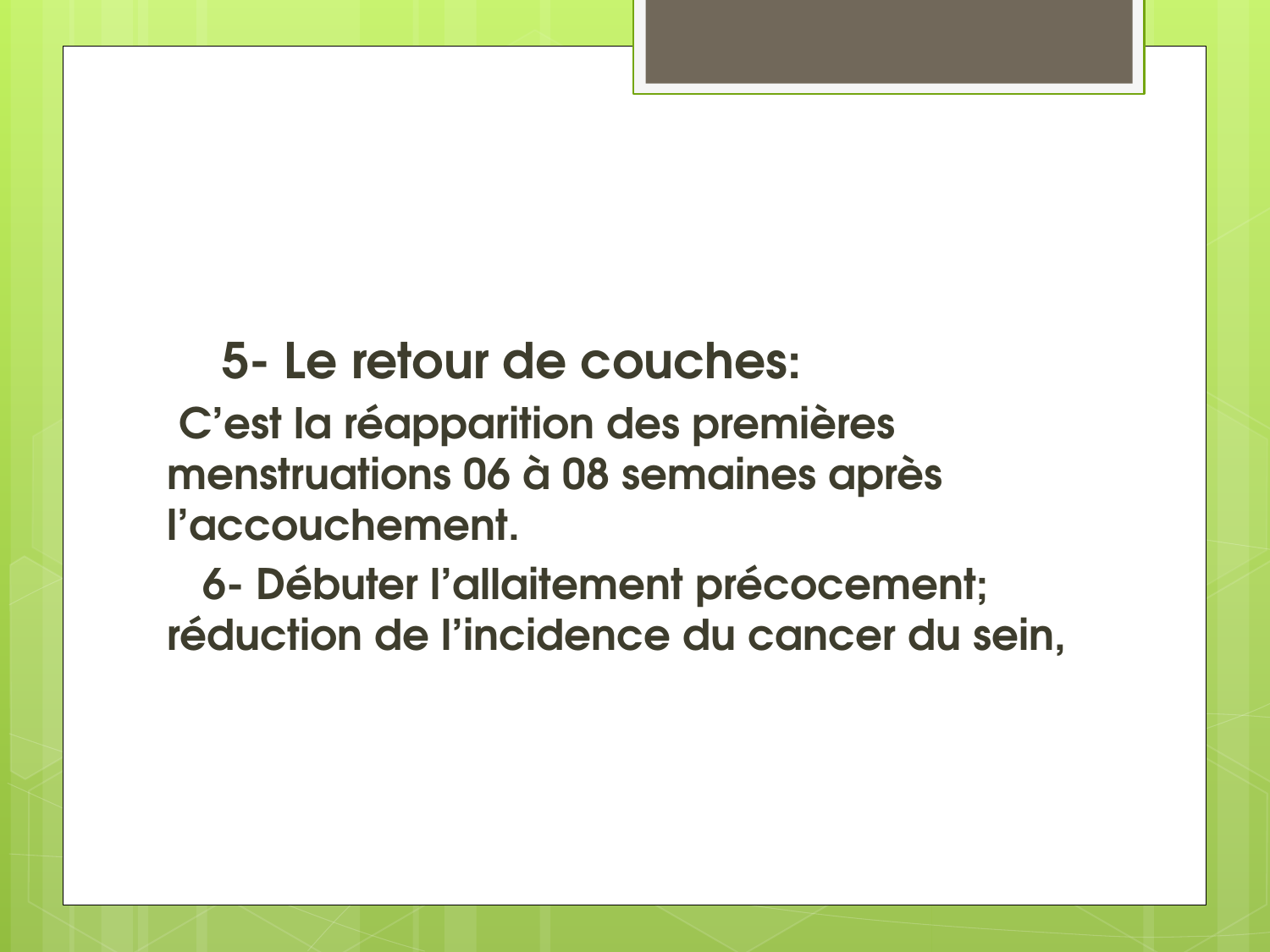

#
    5- Le retour de couches:
 C’est la réapparition des premières menstruations 06 à 08 semaines après l’accouchement.
   6- Débuter l’allaitement précocement; réduction de l’incidence du cancer du sein,